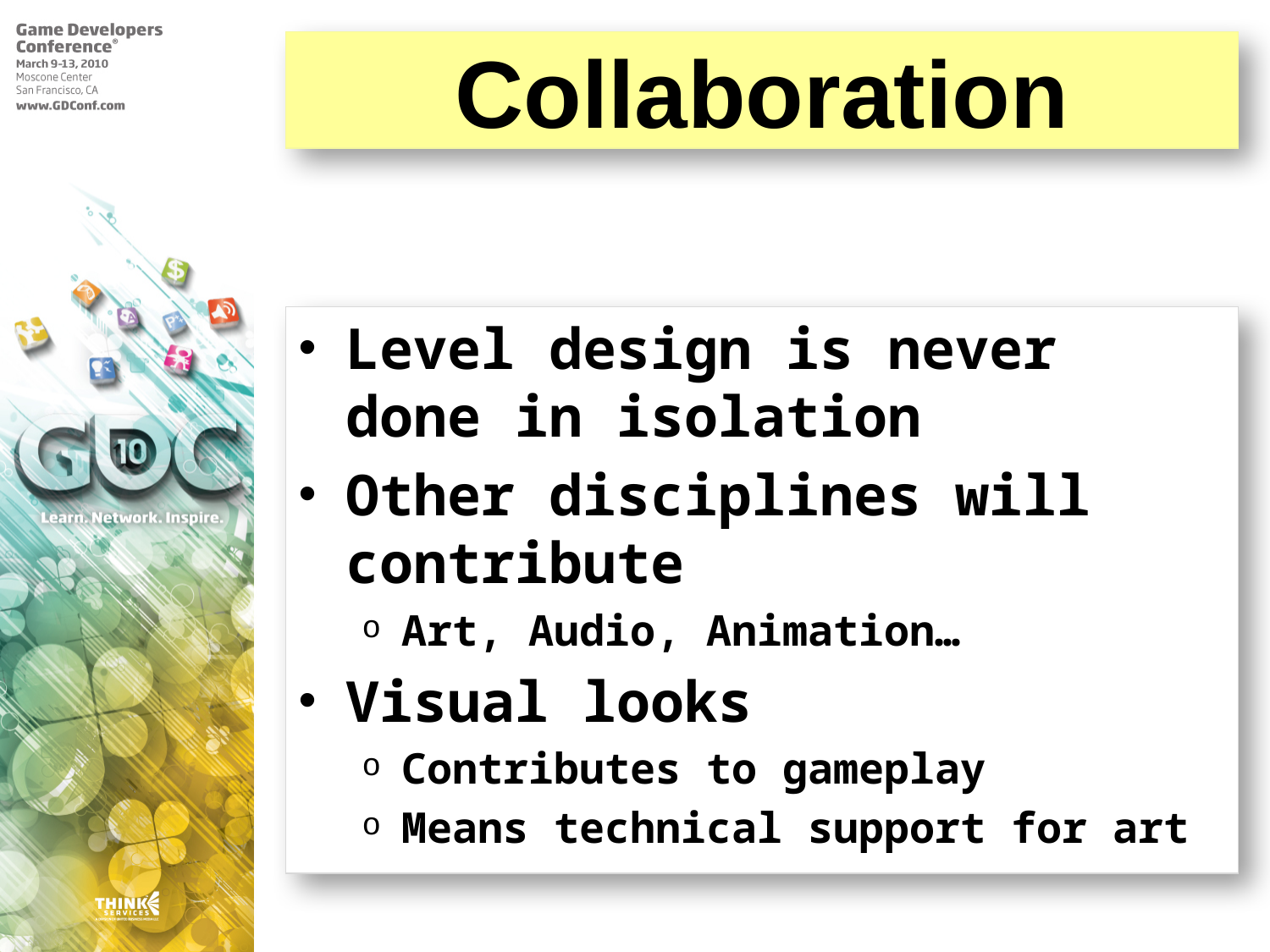

# Collaboration
Level design is never done in isolation
Other disciplines will contribute
Art, Audio, Animation…
Visual looks
Contributes to gameplay
Means technical support for art